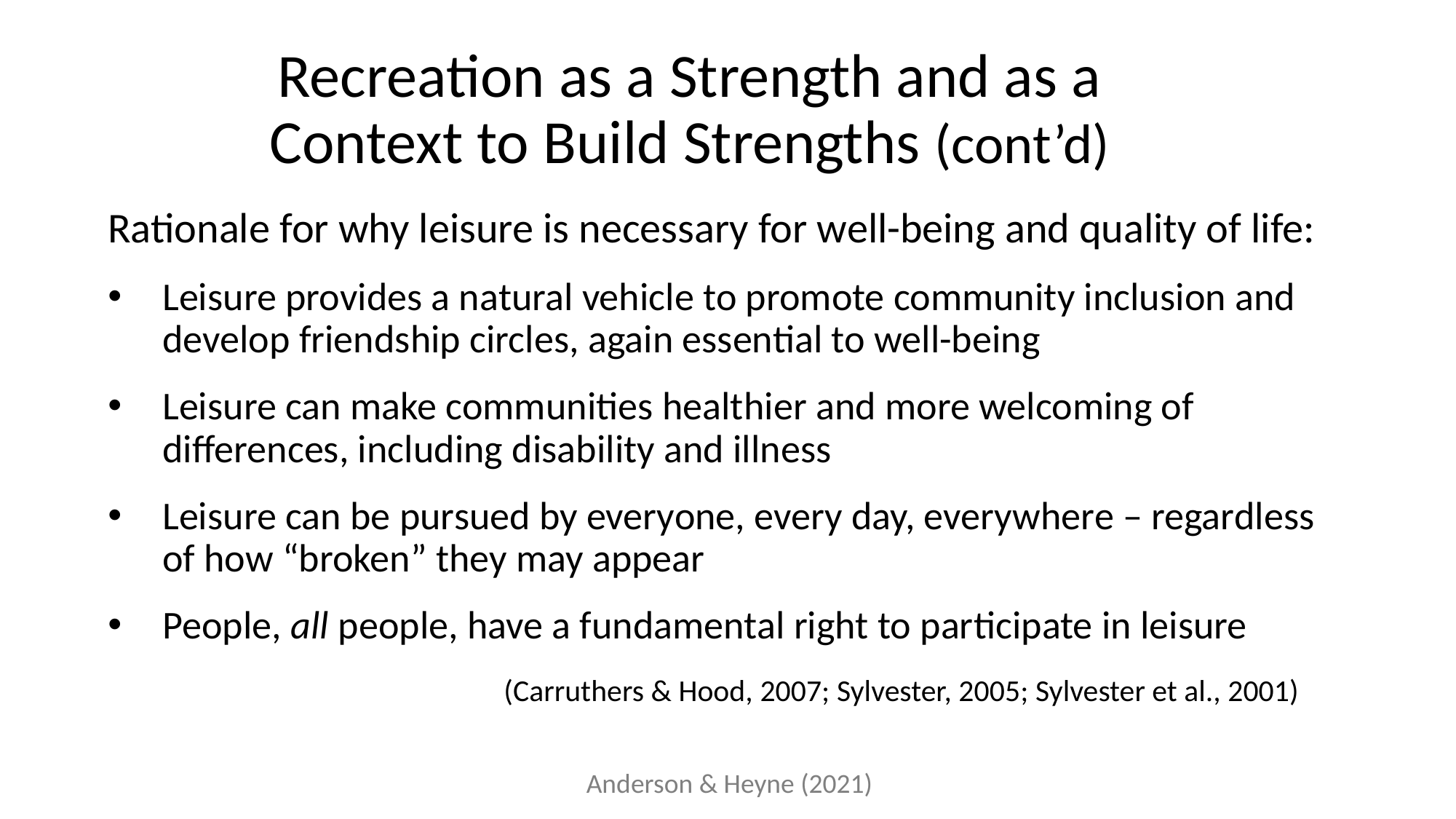

# Recreation as a Strength and as a Context to Build Strengths (cont’d)
Rationale for why leisure is necessary for well-being and quality of life:
Leisure provides a natural vehicle to promote community inclusion and develop friendship circles, again essential to well-being
Leisure can make communities healthier and more welcoming of differences, including disability and illness
Leisure can be pursued by everyone, every day, everywhere – regardless of how “broken” they may appear
People, all people, have a fundamental right to participate in leisure

(Carruthers & Hood, 2007; Sylvester, 2005; Sylvester et al., 2001)
Anderson & Heyne (2021)